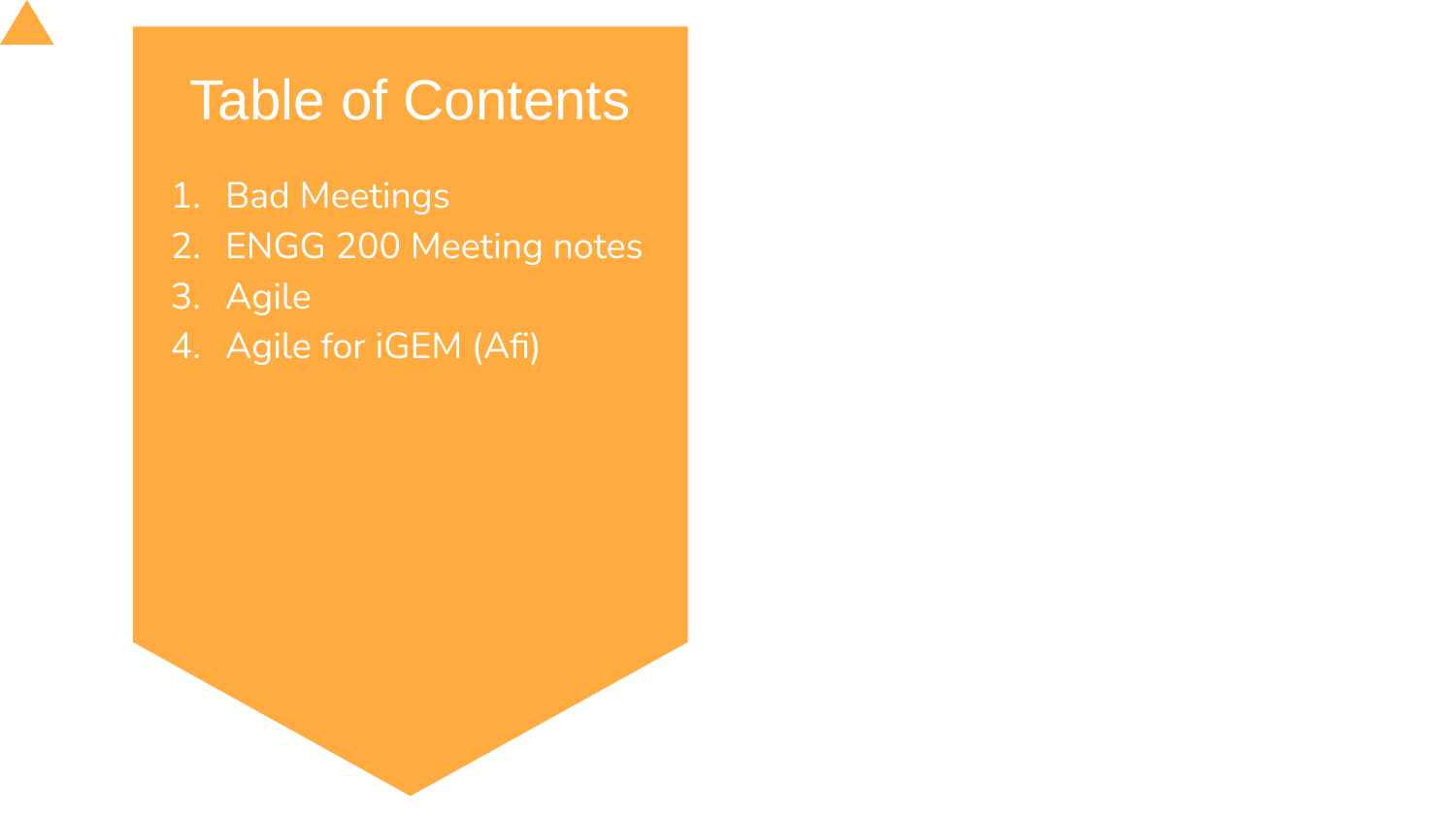

# Table of Contents
Bad Meetings
ENGG 200 Meeting notes
Agile
Agile for iGEM (Afi)